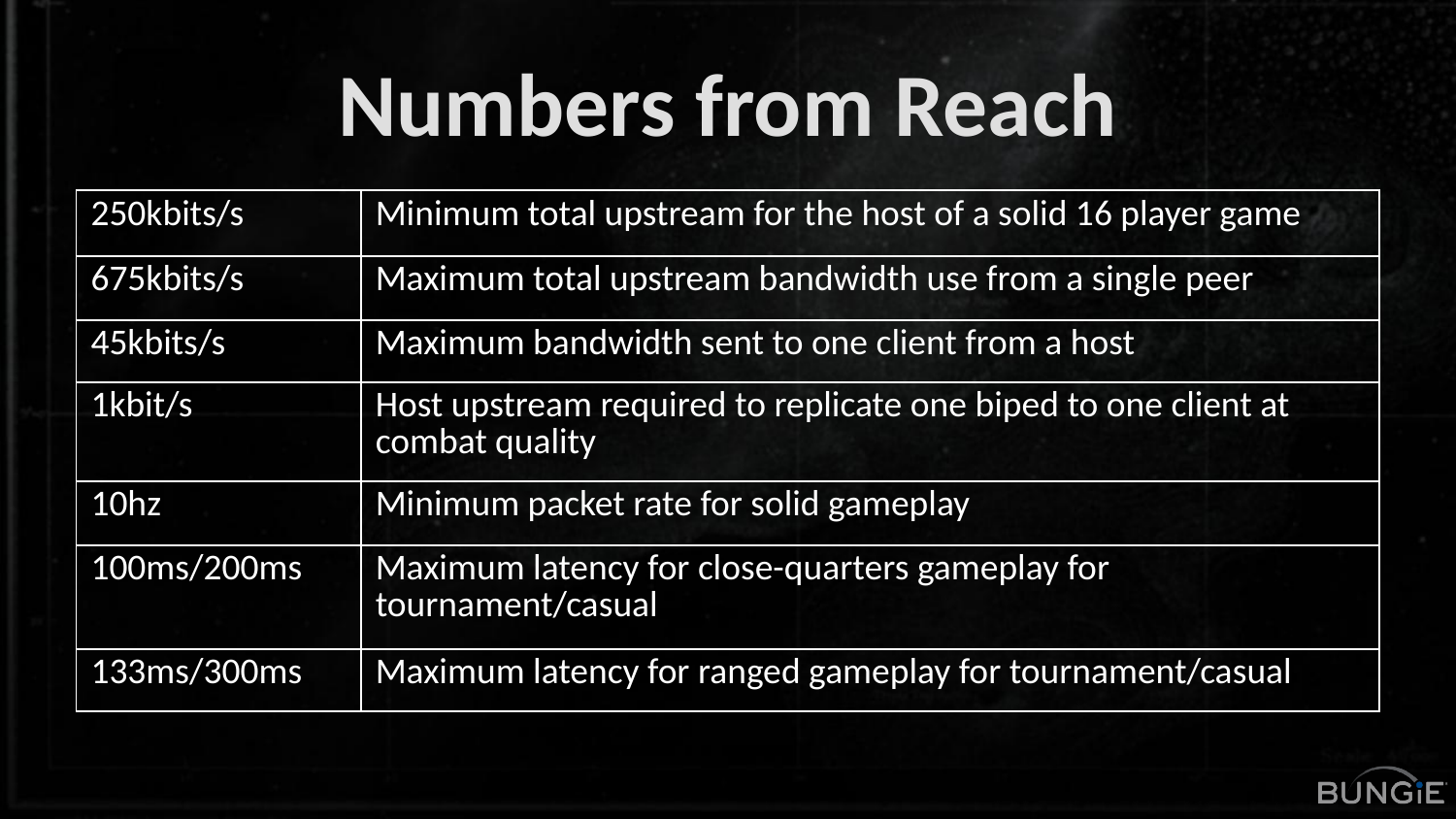

# Numbers from Reach
| 250kbits/s | Minimum total upstream for the host of a solid 16 player game |
| --- | --- |
| 675kbits/s | Maximum total upstream bandwidth use from a single peer |
| 45kbits/s | Maximum bandwidth sent to one client from a host |
| 1kbit/s | Host upstream required to replicate one biped to one client at combat quality |
| 10hz | Minimum packet rate for solid gameplay |
| 100ms/200ms | Maximum latency for close-quarters gameplay for tournament/casual |
| 133ms/300ms | Maximum latency for ranged gameplay for tournament/casual |